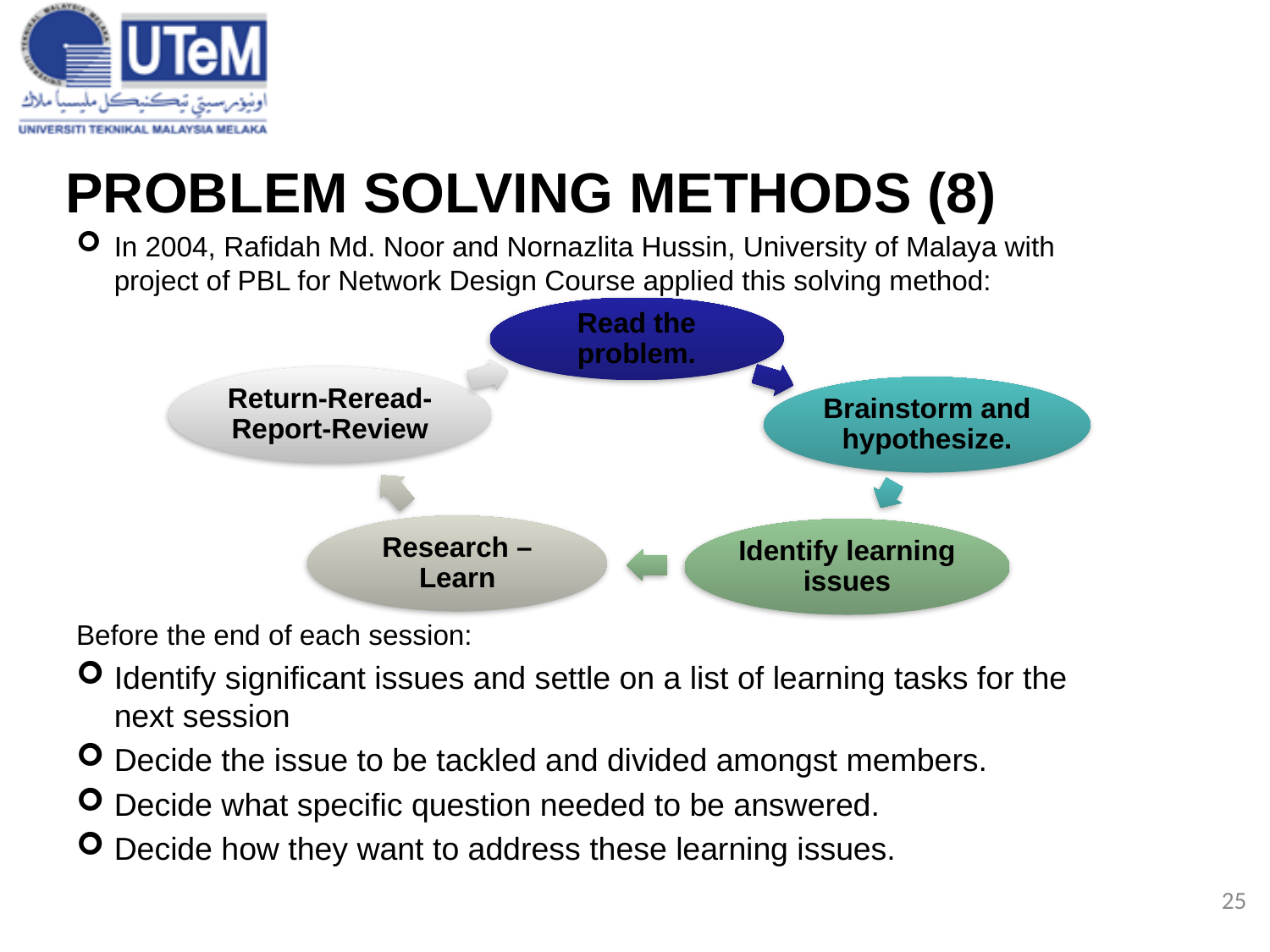

25
# PROBLEM SOLVING METHODS (8)
In 2004, Rafidah Md. Noor and Nornazlita Hussin, University of Malaya with project of PBL for Network Design Course applied this solving method:

Before the end of each session:
Identify significant issues and settle on a list of learning tasks for the next session
Decide the issue to be tackled and divided amongst members.
Decide what specific question needed to be answered.
Decide how they want to address these learning issues.
Read the problem.

Brainstorm and hypothesize.

Identify learning issues

Research – Learn

Return-Reread-Report-Review

3/20/2019